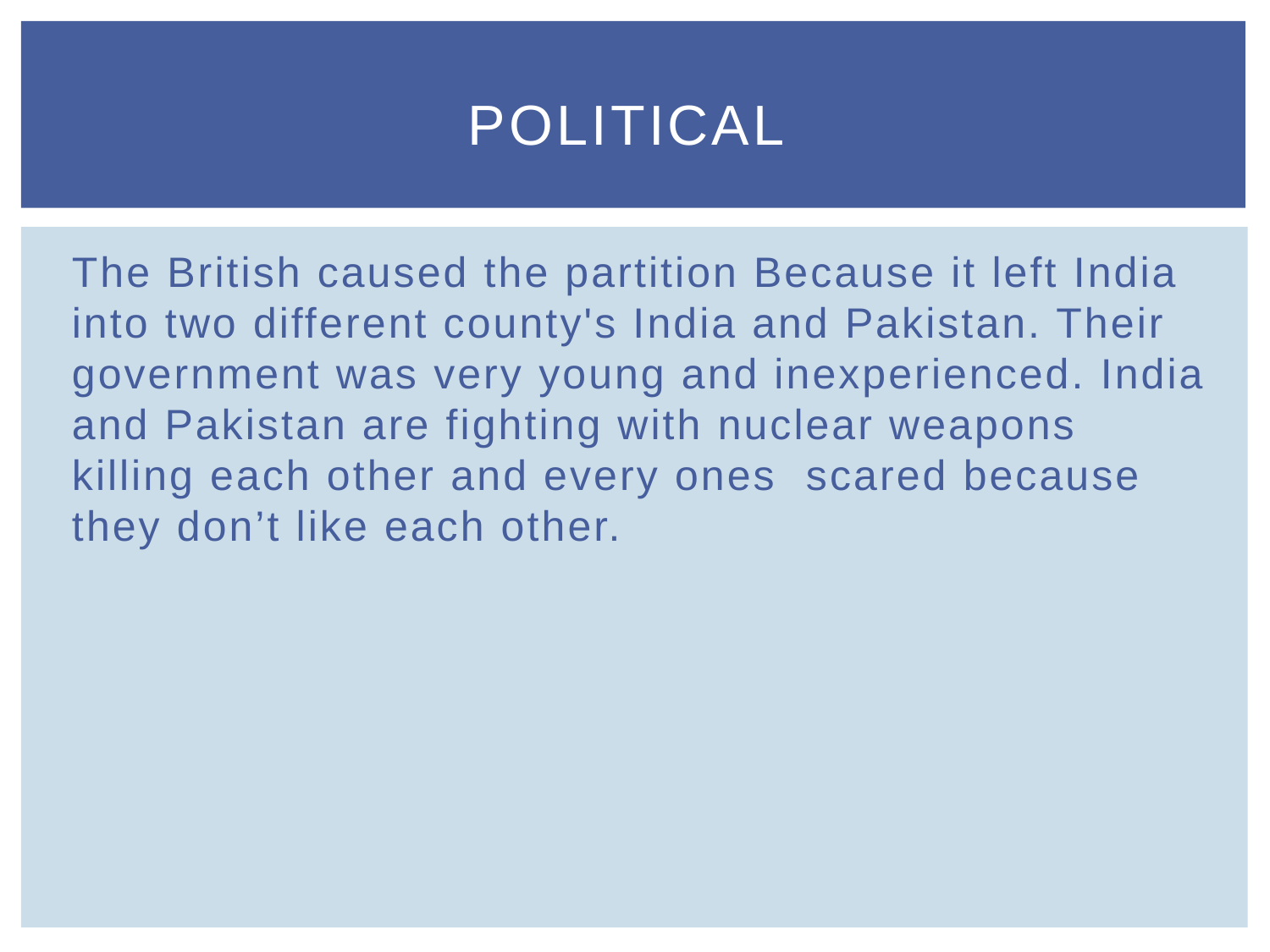

# Political
The British caused the partition Because it left India into two different county's India and Pakistan. Their government was very young and inexperienced. India and Pakistan are fighting with nuclear weapons killing each other and every ones  scared because they don’t like each other.